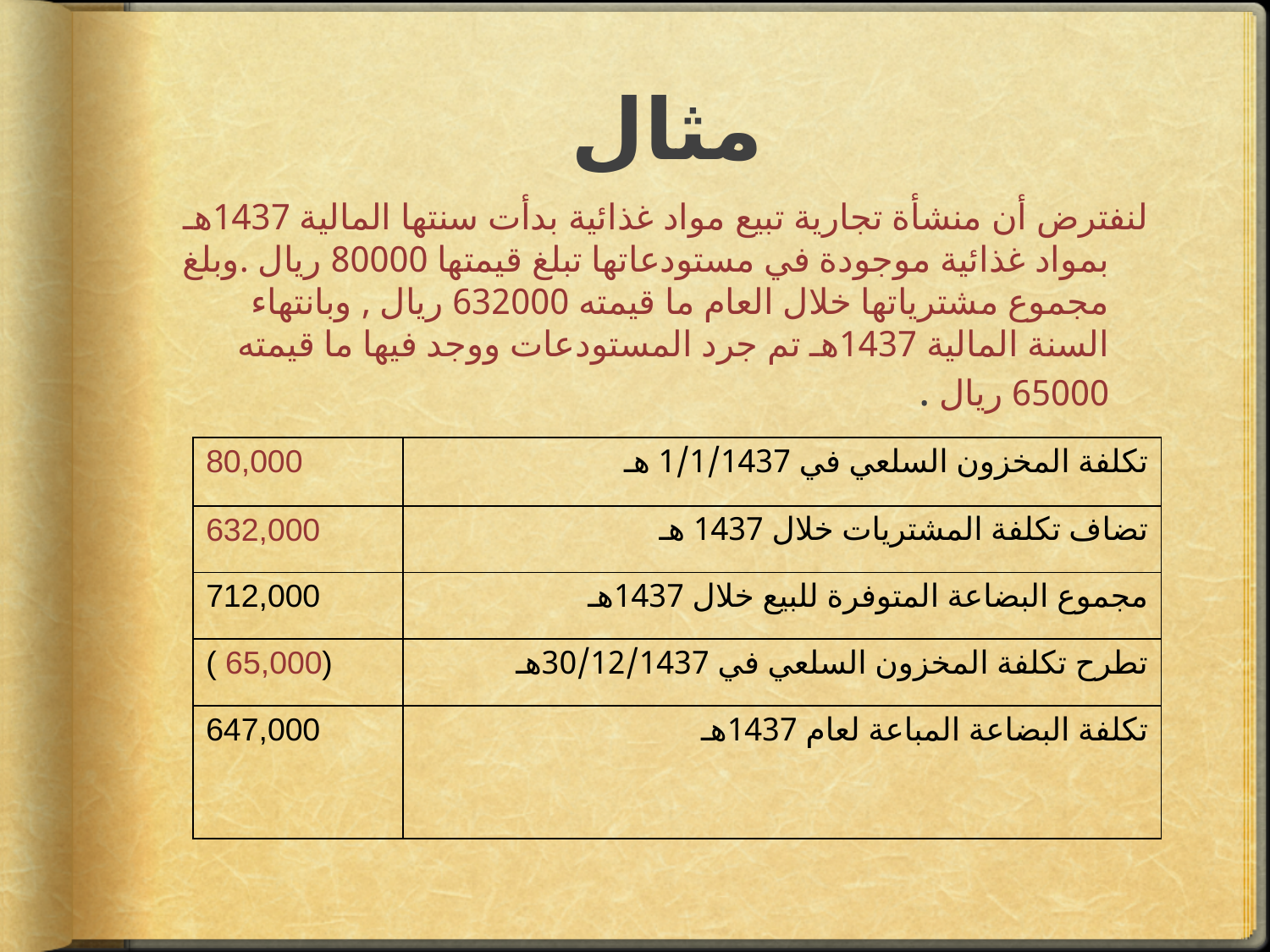

# مثال
لنفترض أن منشأة تجارية تبيع مواد غذائية بدأت سنتها المالية 1437هـ بمواد غذائية موجودة في مستودعاتها تبلغ قيمتها 80000 ريال .وبلغ مجموع مشترياتها خلال العام ما قيمته 632000 ريال , وبانتهاء السنة المالية 1437هـ تم جرد المستودعات ووجد فيها ما قيمته 65000 ريال .

| 80,000 | تكلفة المخزون السلعي في 1/1/1437 هـ |
| --- | --- |
| 632,000 | تضاف تكلفة المشتريات خلال 1437 هـ |
| 712,000 | مجموع البضاعة المتوفرة للبيع خلال 1437هـ |
| ( 65,000) | تطرح تكلفة المخزون السلعي في 30/12/1437هـ |
| 647,000 | تكلفة البضاعة المباعة لعام 1437هـ |